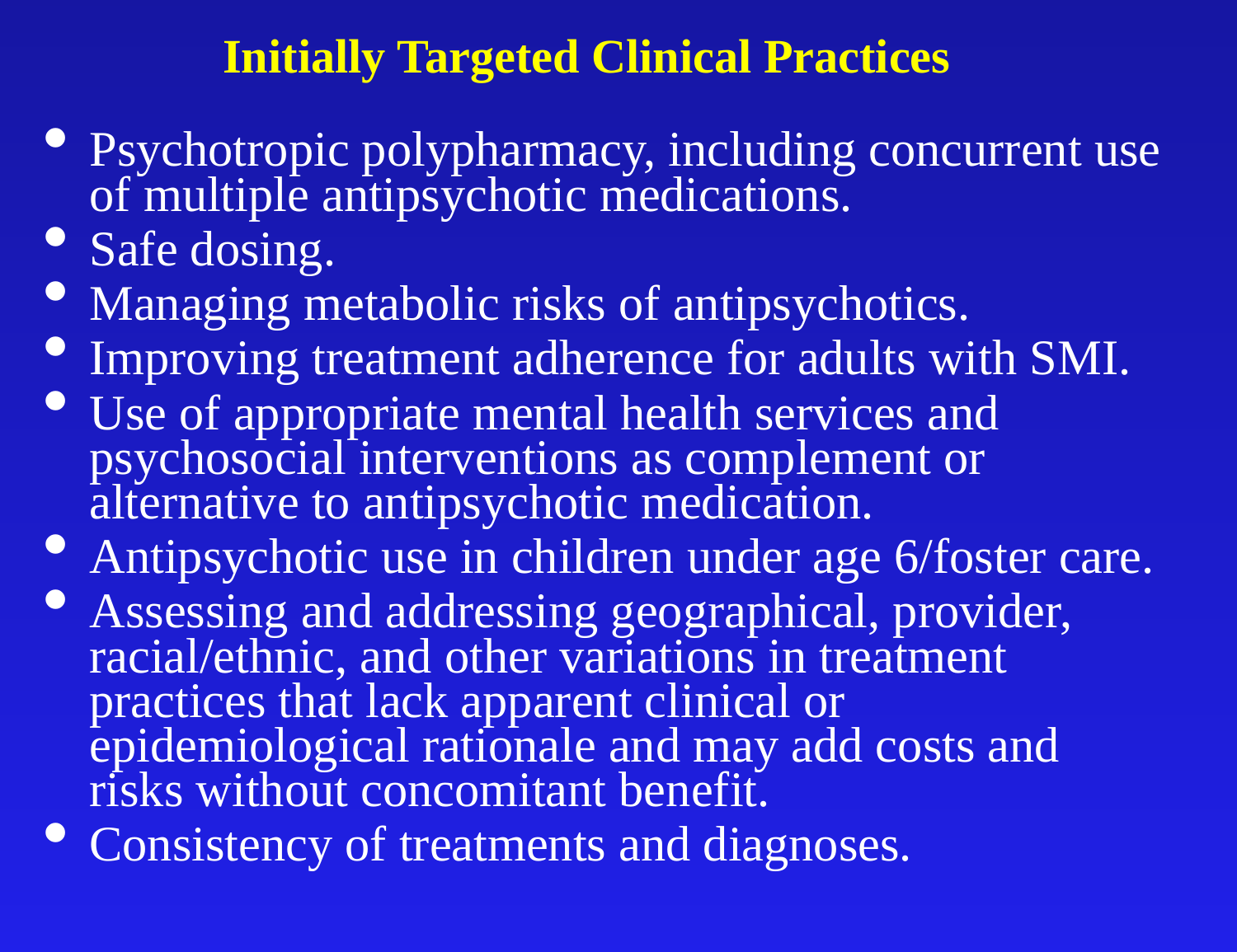

# Initially Targeted Clinical Practices
Psychotropic polypharmacy, including concurrent use of multiple antipsychotic medications.
Safe dosing.
Managing metabolic risks of antipsychotics.
Improving treatment adherence for adults with SMI.
Use of appropriate mental health services and psychosocial interventions as complement or alternative to antipsychotic medication.
Antipsychotic use in children under age 6/foster care.
Assessing and addressing geographical, provider, racial/ethnic, and other variations in treatment practices that lack apparent clinical or epidemiological rationale and may add costs and risks without concomitant benefit.
Consistency of treatments and diagnoses.